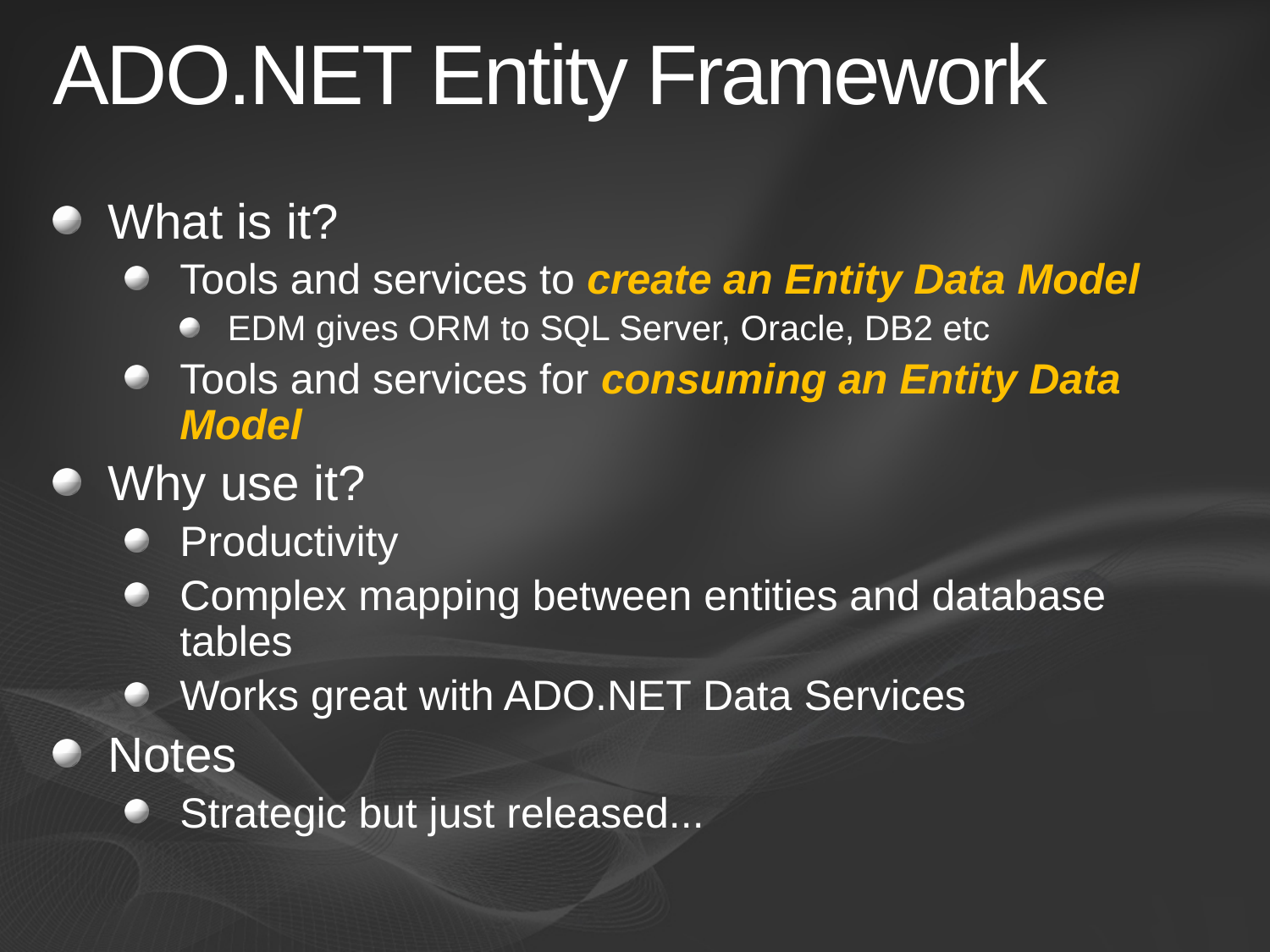

# ADO.NET Entity Framework
What is it?
Tools and services to create an Entity Data Model
EDM gives ORM to SQL Server, Oracle, DB2 etc
Tools and services for consuming an Entity Data Model
Why use it?
Productivity
Complex mapping between entities and database tables
Works great with ADO.NET Data Services
Notes
Strategic but just released...